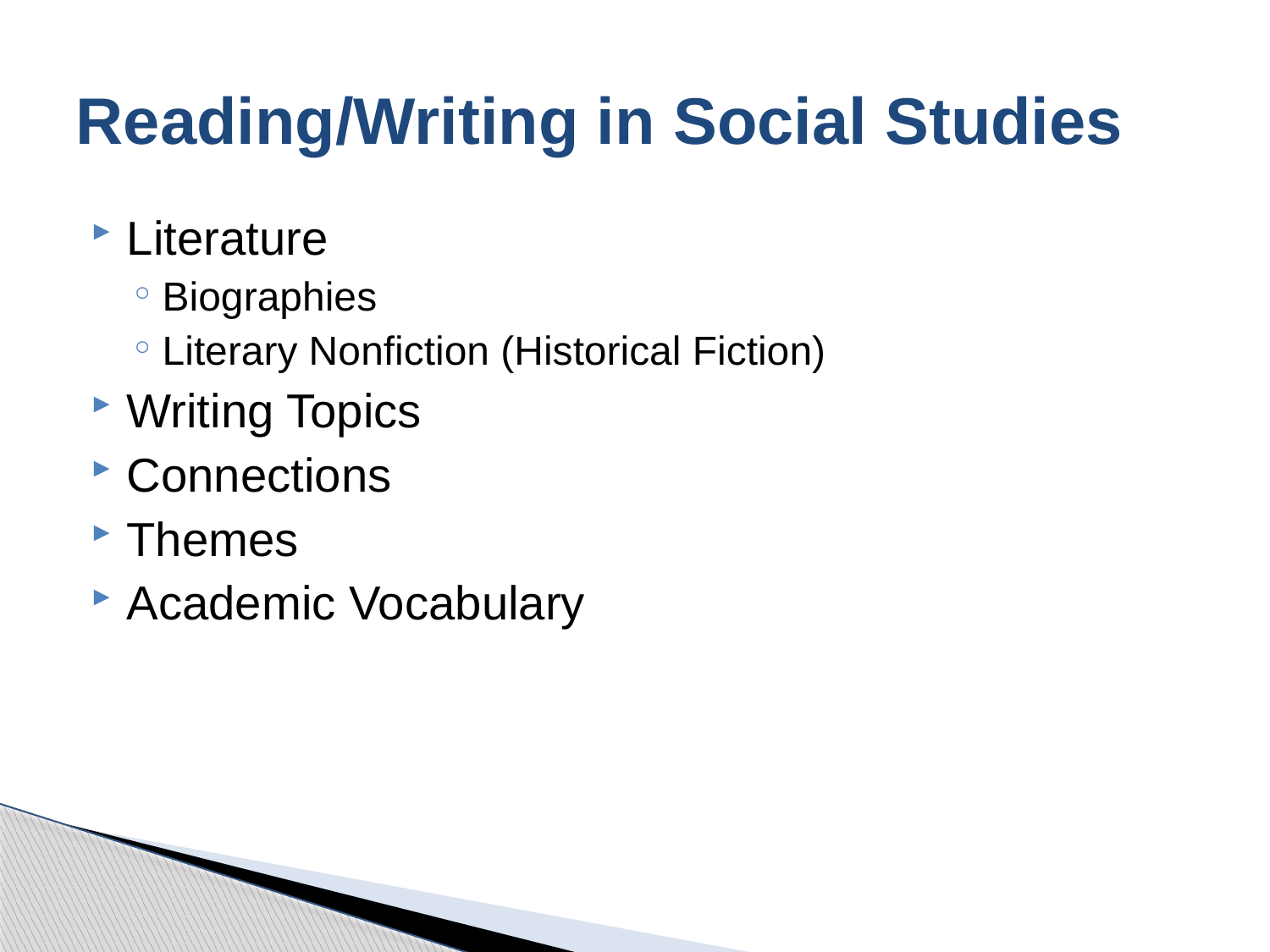

# Reading/Writing in Social Studies
Literature
Biographies
Literary Nonfiction (Historical Fiction)
Writing Topics
Connections
Themes
Academic Vocabulary